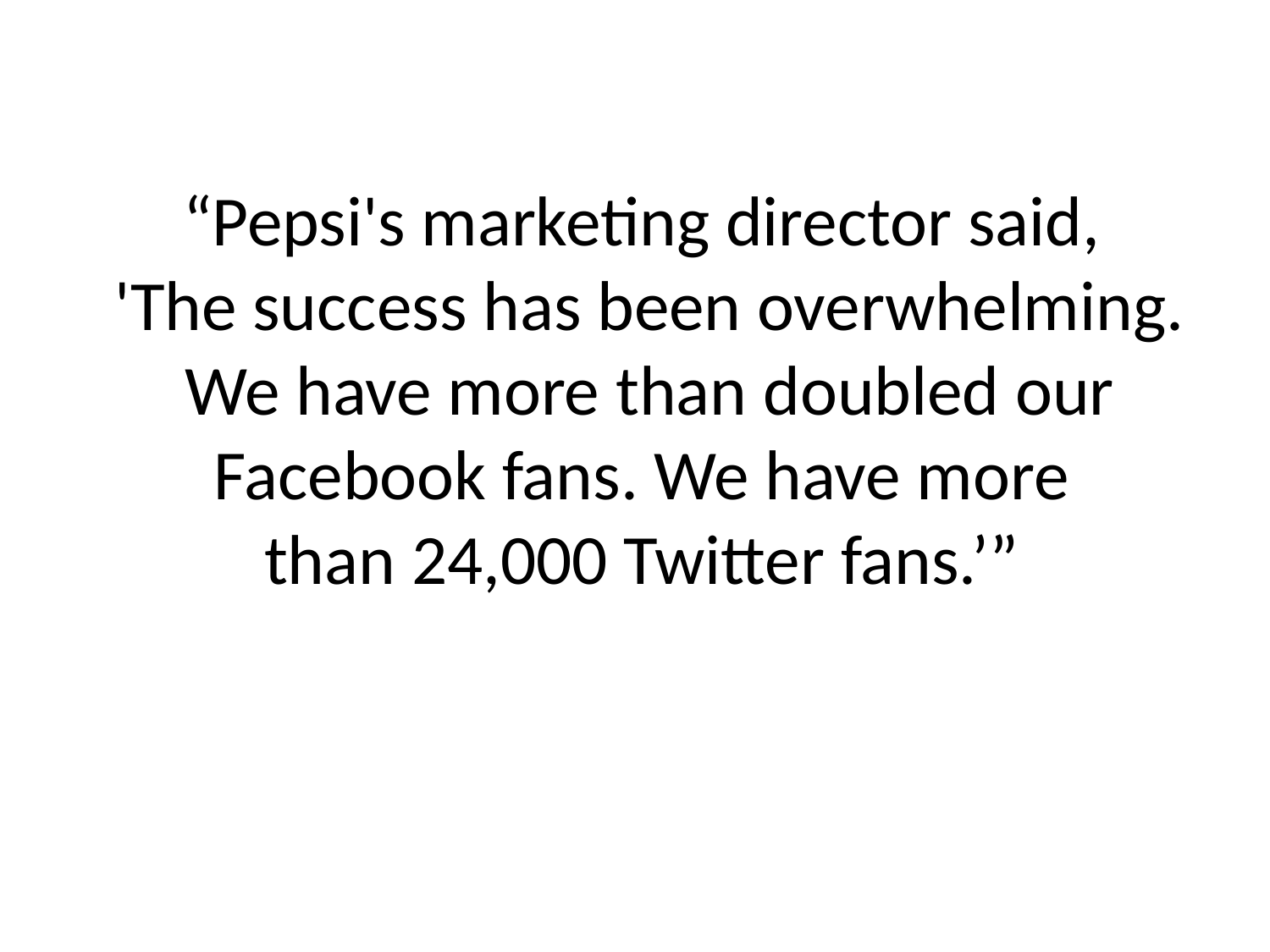

“Pepsi's marketing director said,
'The success has been overwhelming. We have more than doubled our Facebook fans. We have more
than 24,000 Twitter fans.’”